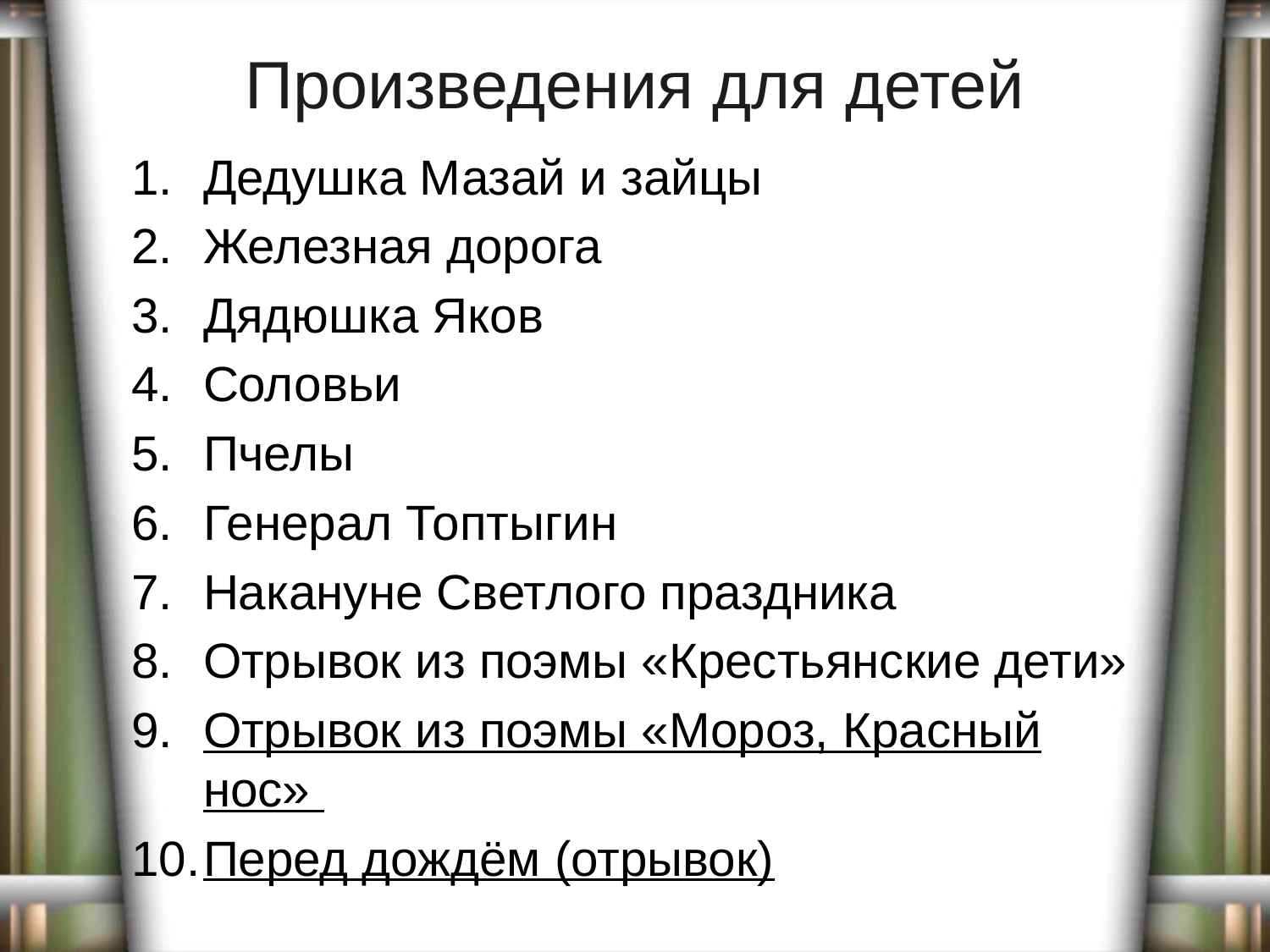

# Произведения для детей
Дедушка Мазай и зайцы
Железная дорога
Дядюшка Яков
Соловьи
Пчелы
Генерал Топтыгин
Накануне Светлого праздника
Отрывок из поэмы «Крестьянские дети»
Отрывок из поэмы «Мороз, Красный нос»
Перед дождём (отрывок)